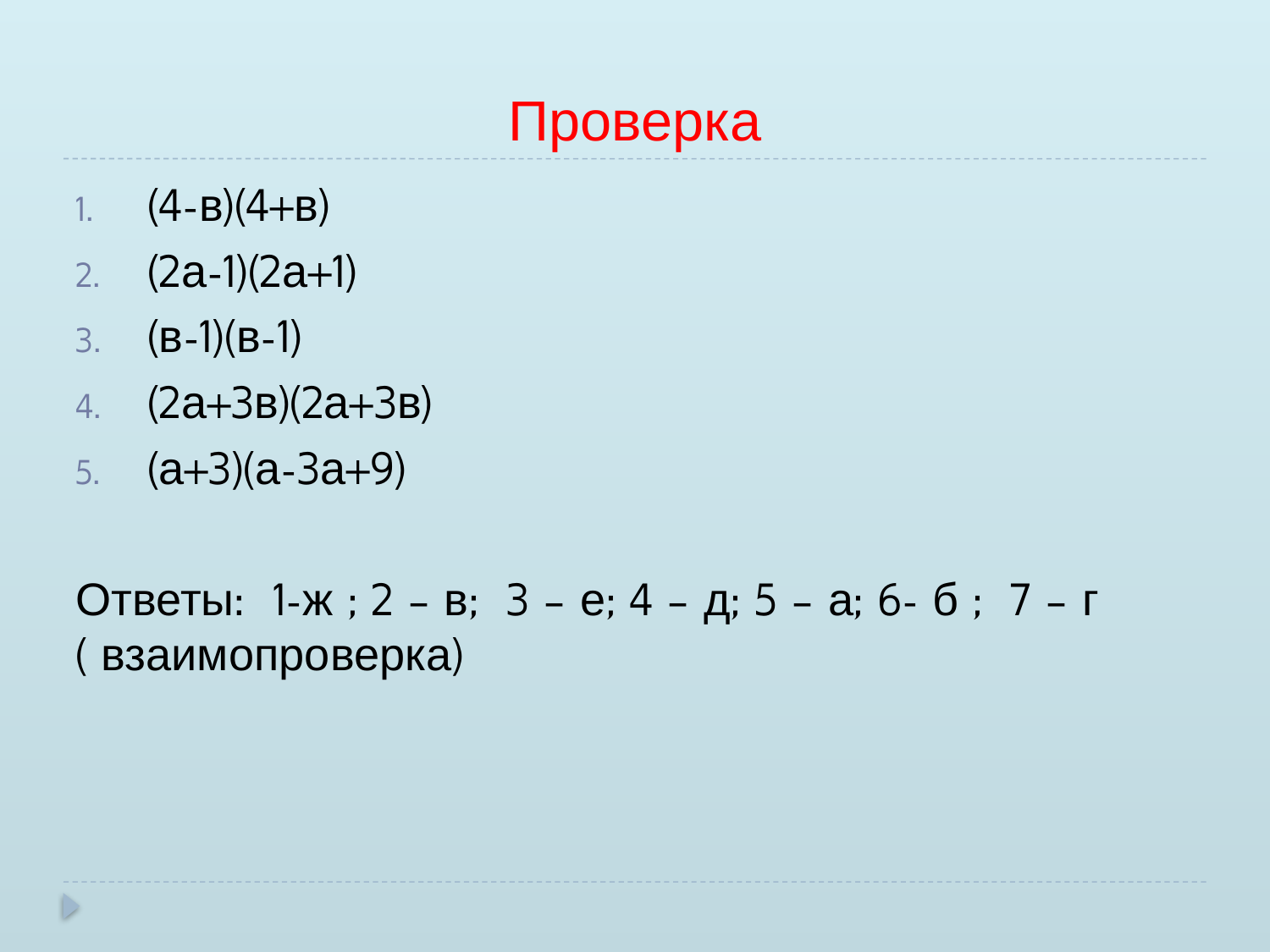

# Проверка
(4-в)(4+в)
(2а-1)(2а+1)
(в-1)(в-1)
(2а+3в)(2а+3в)
(а+3)(а-3а+9)

Ответы:  1-ж ; 2 – в;  3 – е; 4 – д; 5 – а; 6- б ;  7 – г   ( взаимопроверка)